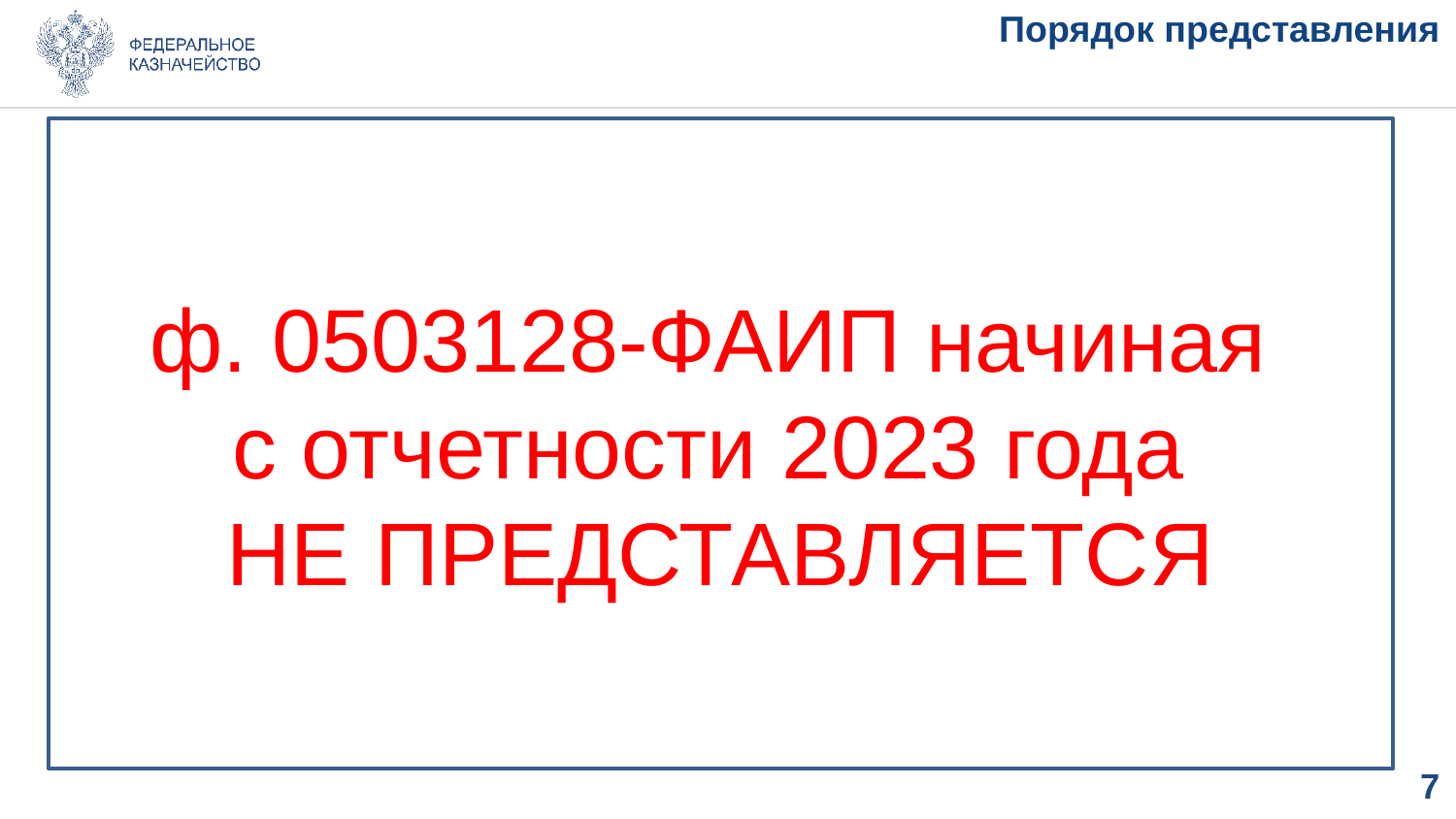

# Порядок представления
ф. 0503128-ФАИП начиная
с отчетности 2023 года
НЕ ПРЕДСТАВЛЯЕТСЯ
7